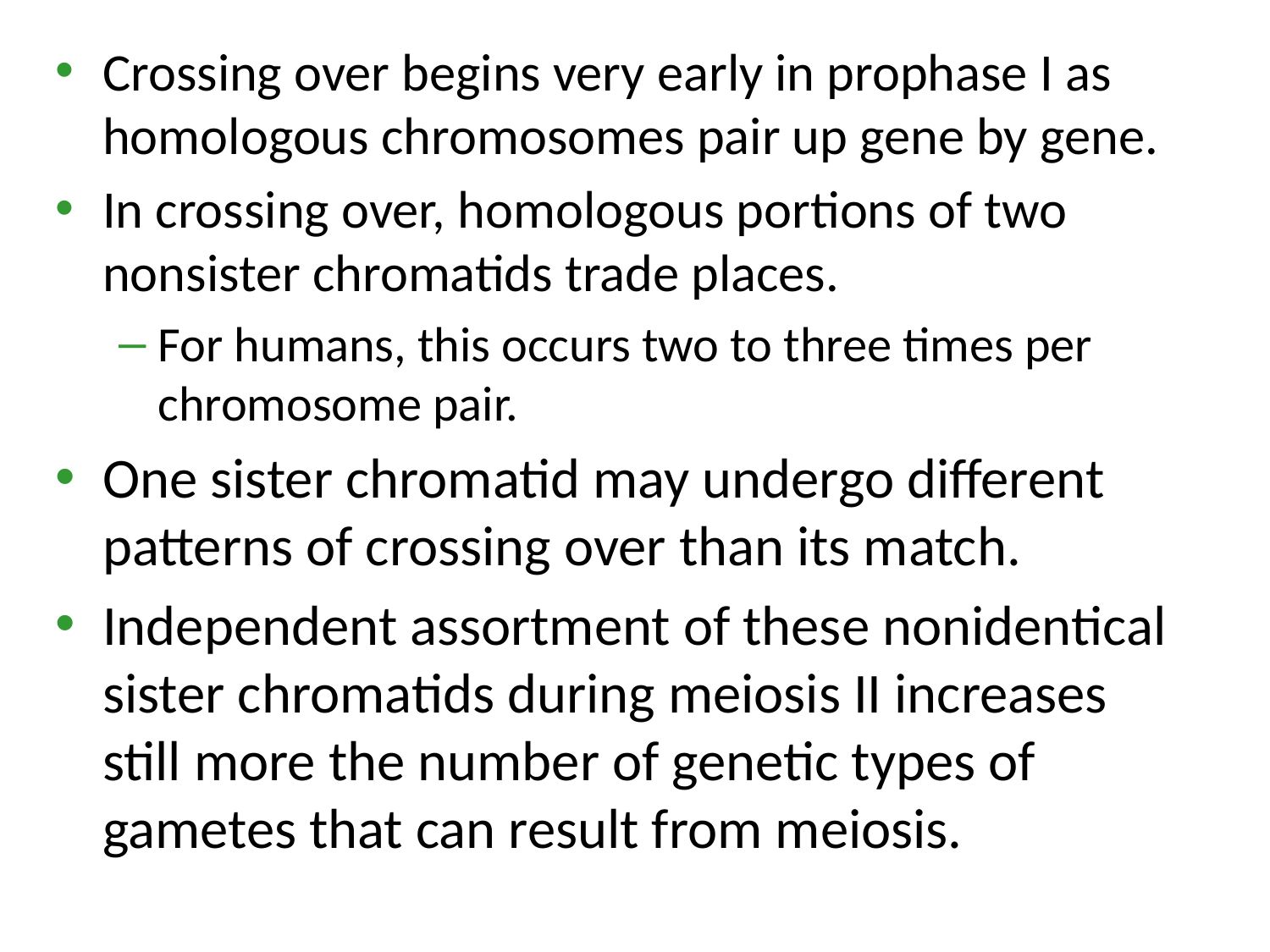

Crossing over begins very early in prophase I as homologous chromosomes pair up gene by gene.
In crossing over, homologous portions of two nonsister chromatids trade places.
For humans, this occurs two to three times per chromosome pair.
One sister chromatid may undergo different patterns of crossing over than its match.
Independent assortment of these nonidentical sister chromatids during meiosis II increases still more the number of genetic types of gametes that can result from meiosis.